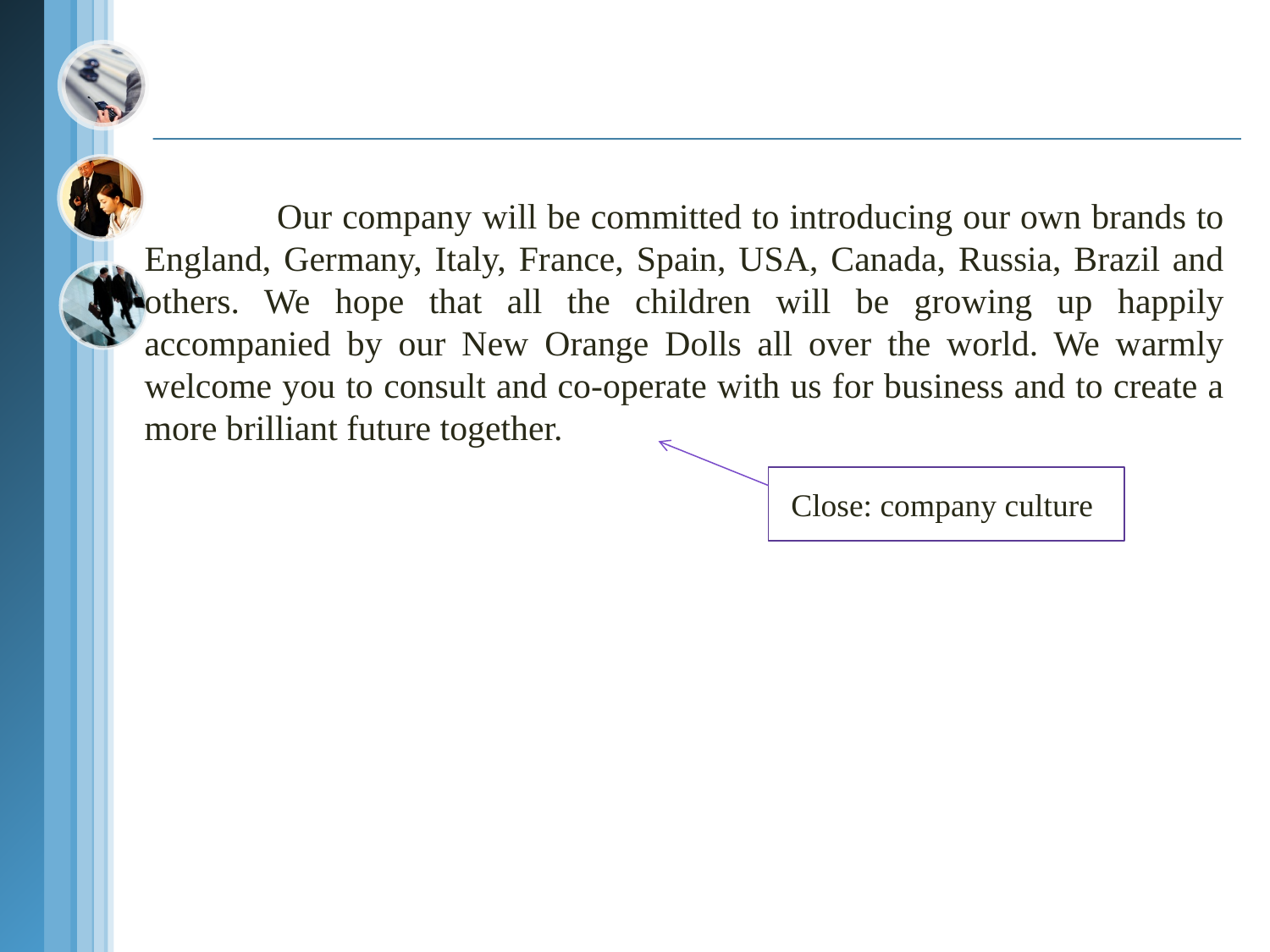

Our company will be committed to introducing our own brands to England, Germany, Italy, France, Spain, USA, Canada, Russia, Brazil and others. We hope that all the children will be growing up happily accompanied by our New Orange Dolls all over the world. We warmly welcome you to consult and co-operate with us for business and to create a more brilliant future together.
Close: company culture